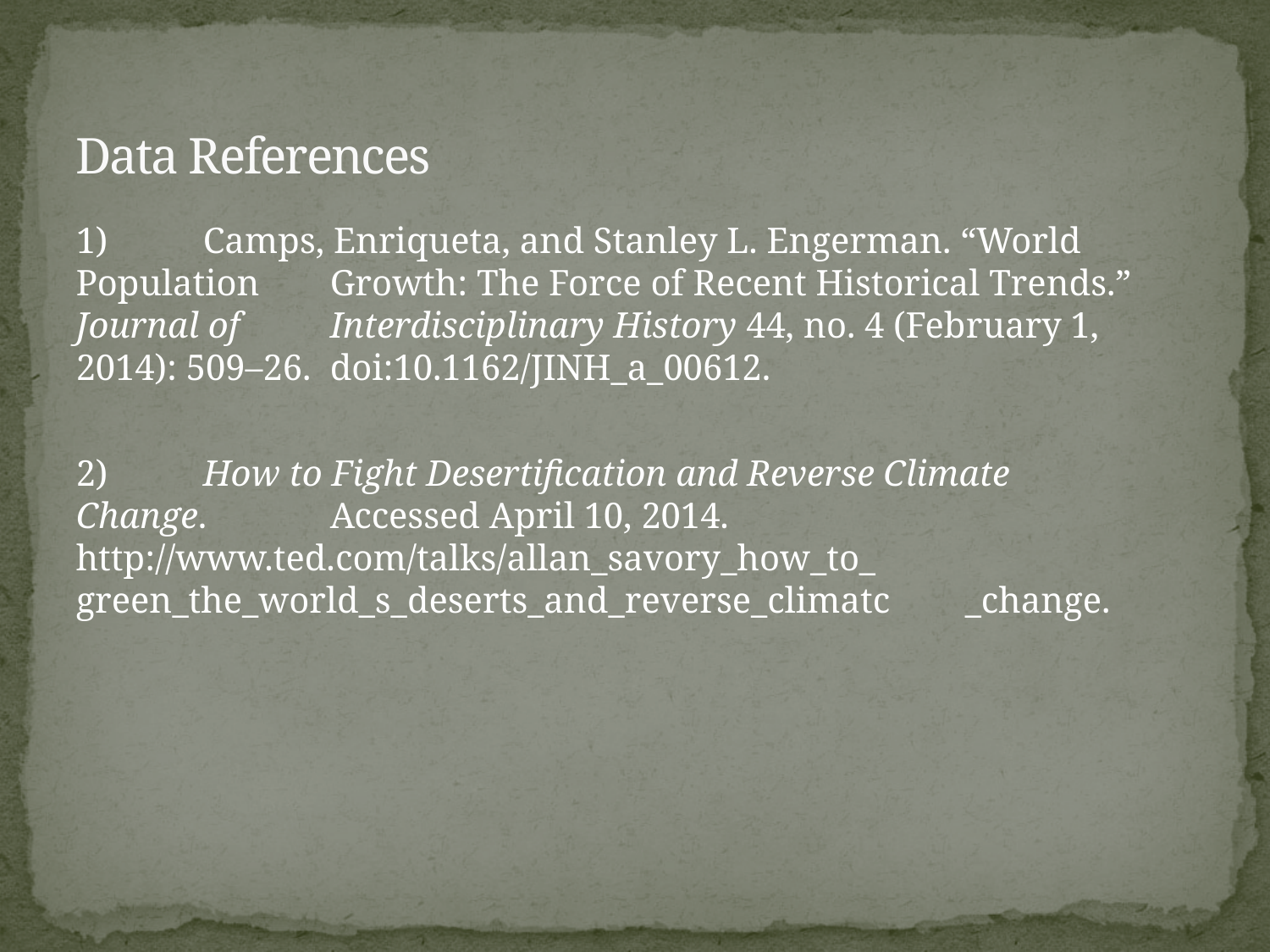

# Data References
1)	Camps, Enriqueta, and Stanley L. Engerman. “World Population 	Growth: The Force of Recent Historical Trends.” Journal of 	Interdisciplinary History 44, no. 4 (February 1, 2014): 509–26. 	doi:10.1162/JINH_a_00612.

2)	How to Fight Desertification and Reverse Climate 	Change. 	Accessed April 10, 2014. 	http://www.ted.com/talks/allan_savory_how_to_	green_the_world_s_deserts_and_reverse_climatc	_change.